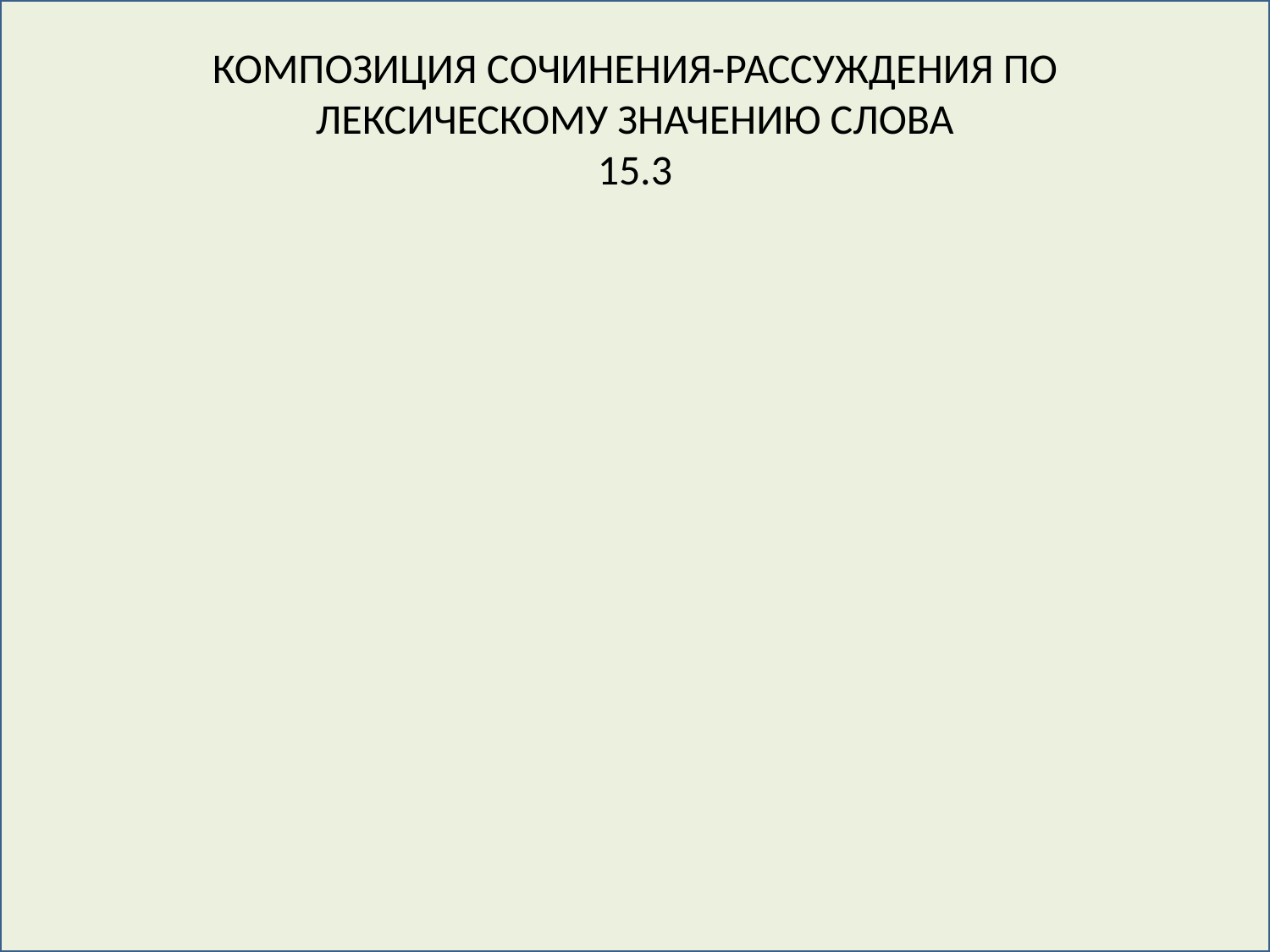

# КОМПОЗИЦИЯ СОЧИНЕНИЯ-РАССУЖДЕНИЯ ПО ЛЕКСИЧЕСКОМУ ЗНАЧЕНИЮ СЛОВА 15.3